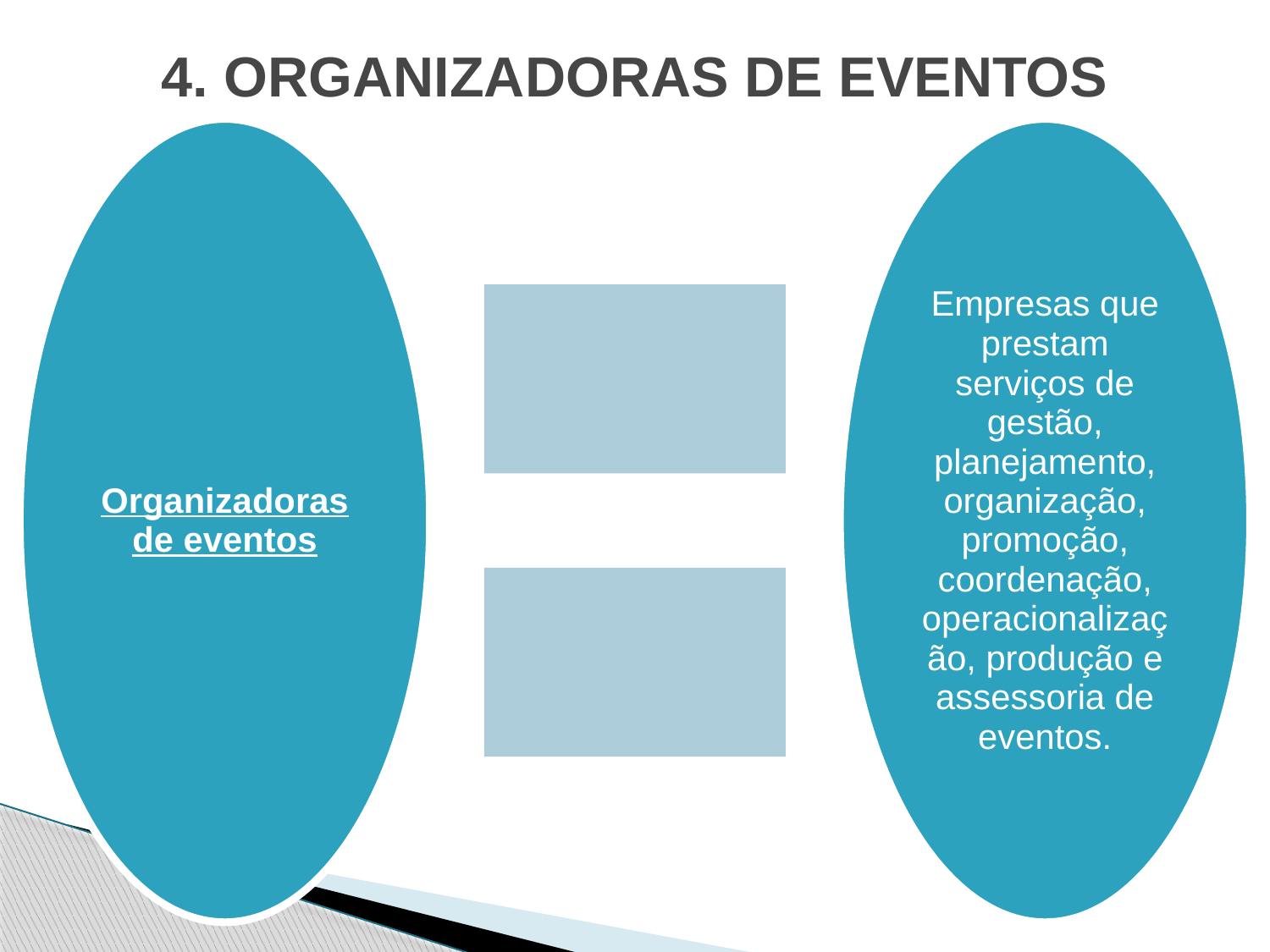

# 4. ORGANIZADORAS DE EVENTOS
Organizadoras de eventos
Empresas que prestam serviços de gestão, planejamento, organização, promoção, coordenação, operacionalização, produção e assessoria de eventos.